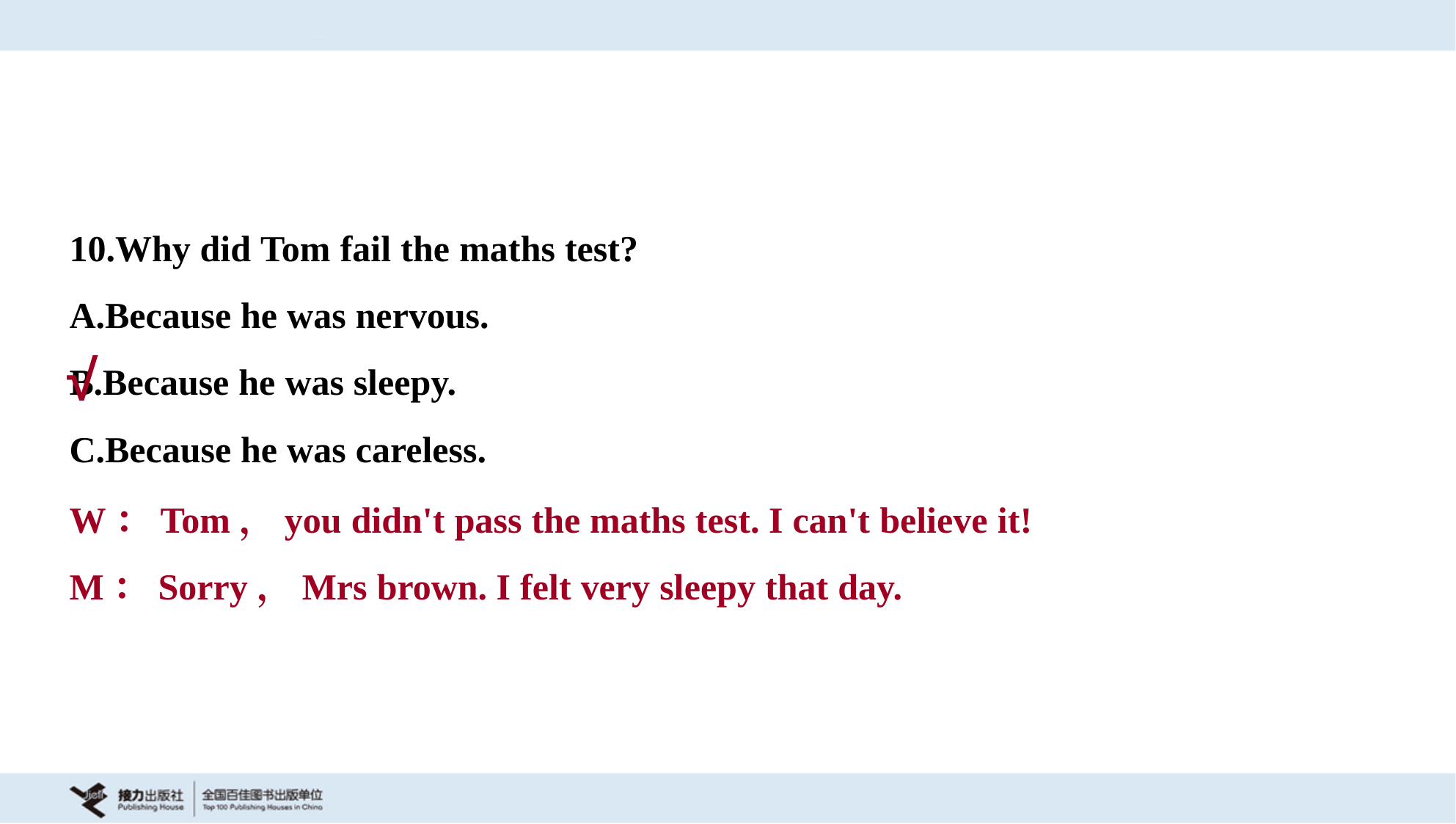

10.Why did Tom fail the maths test?
A.Because he was nervous.
B.Because he was sleepy.
C.Because he was careless.
√
W：Tom，you didn't pass the maths test. I can't believe it!
M：Sorry，Mrs brown. I felt very sleepy that day.